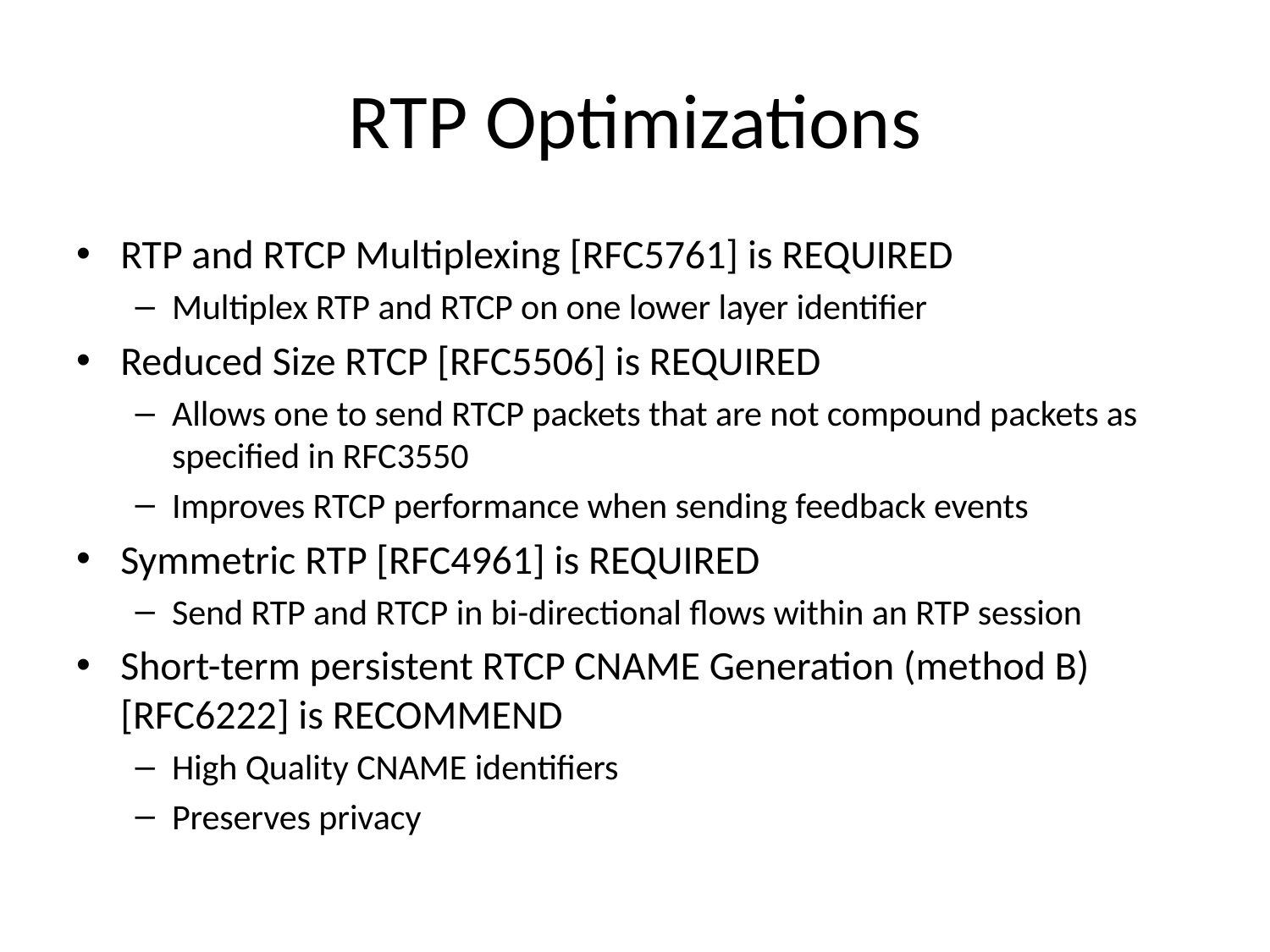

# RTP Optimizations
RTP and RTCP Multiplexing [RFC5761] is REQUIRED
Multiplex RTP and RTCP on one lower layer identifier
Reduced Size RTCP [RFC5506] is REQUIRED
Allows one to send RTCP packets that are not compound packets as specified in RFC3550
Improves RTCP performance when sending feedback events
Symmetric RTP [RFC4961] is REQUIRED
Send RTP and RTCP in bi-directional flows within an RTP session
Short-term persistent RTCP CNAME Generation (method B) [RFC6222] is RECOMMEND
High Quality CNAME identifiers
Preserves privacy